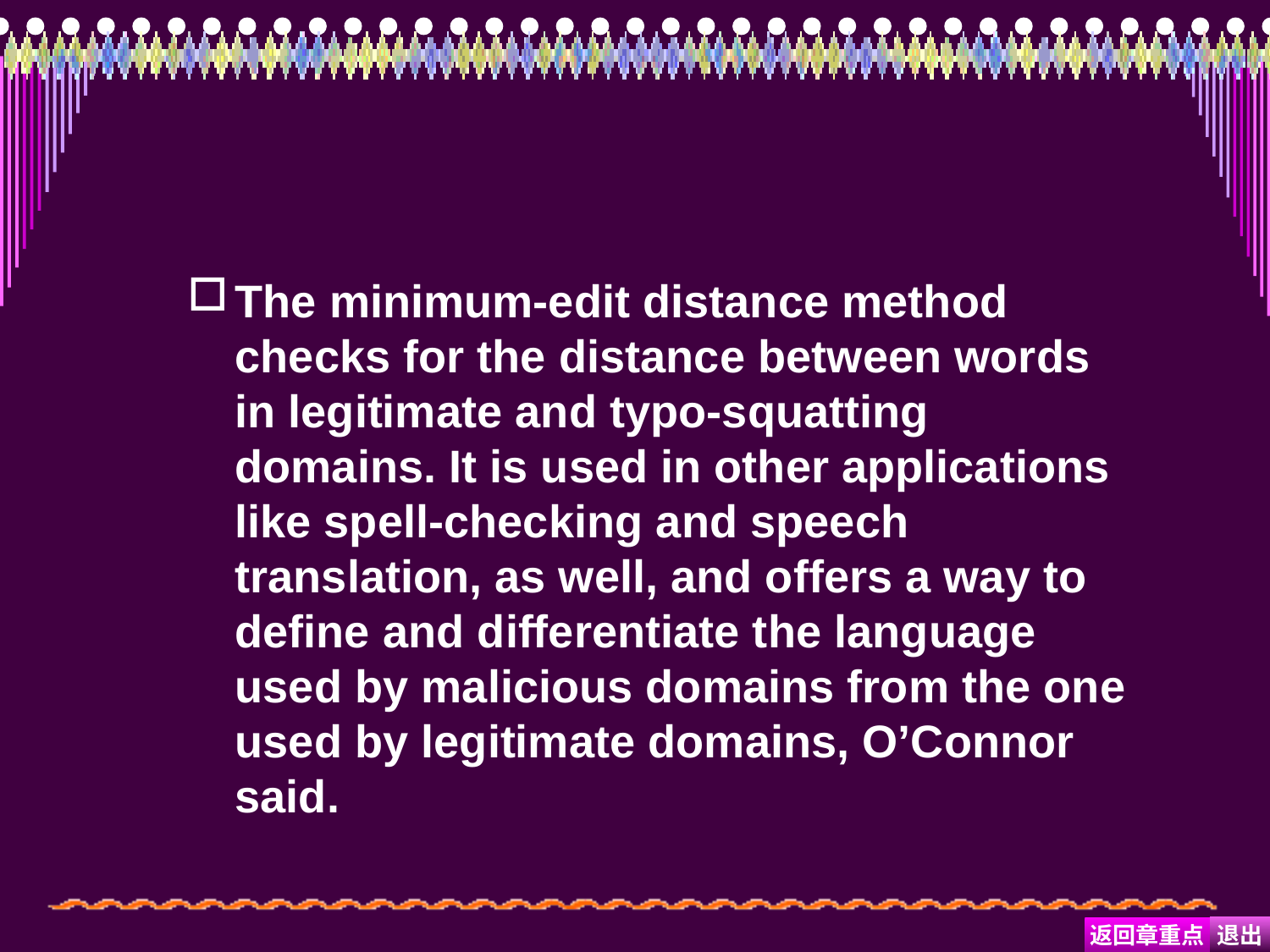

#
The minimum-edit distance method checks for the distance between words in legitimate and typo-squatting domains. It is used in other applications like spell-checking and speech translation, as well, and offers a way to define and differentiate the language used by malicious domains from the one used by legitimate domains, O’Connor said.